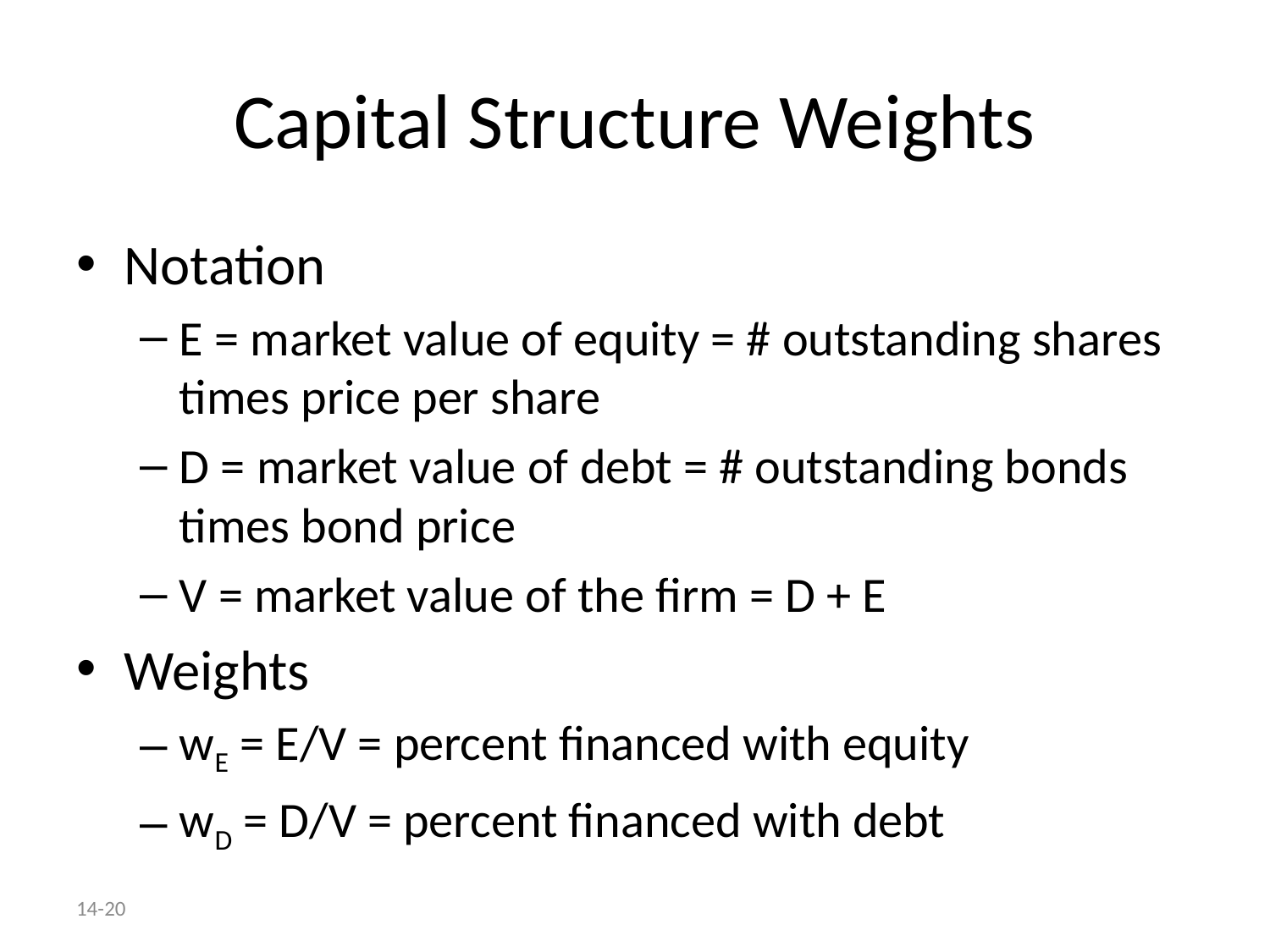

# Capital Structure Weights
Notation
E = market value of equity = # outstanding shares times price per share
D = market value of debt = # outstanding bonds times bond price
V = market value of the firm = D + E
Weights
wE = E/V = percent financed with equity
wD = D/V = percent financed with debt

14-20